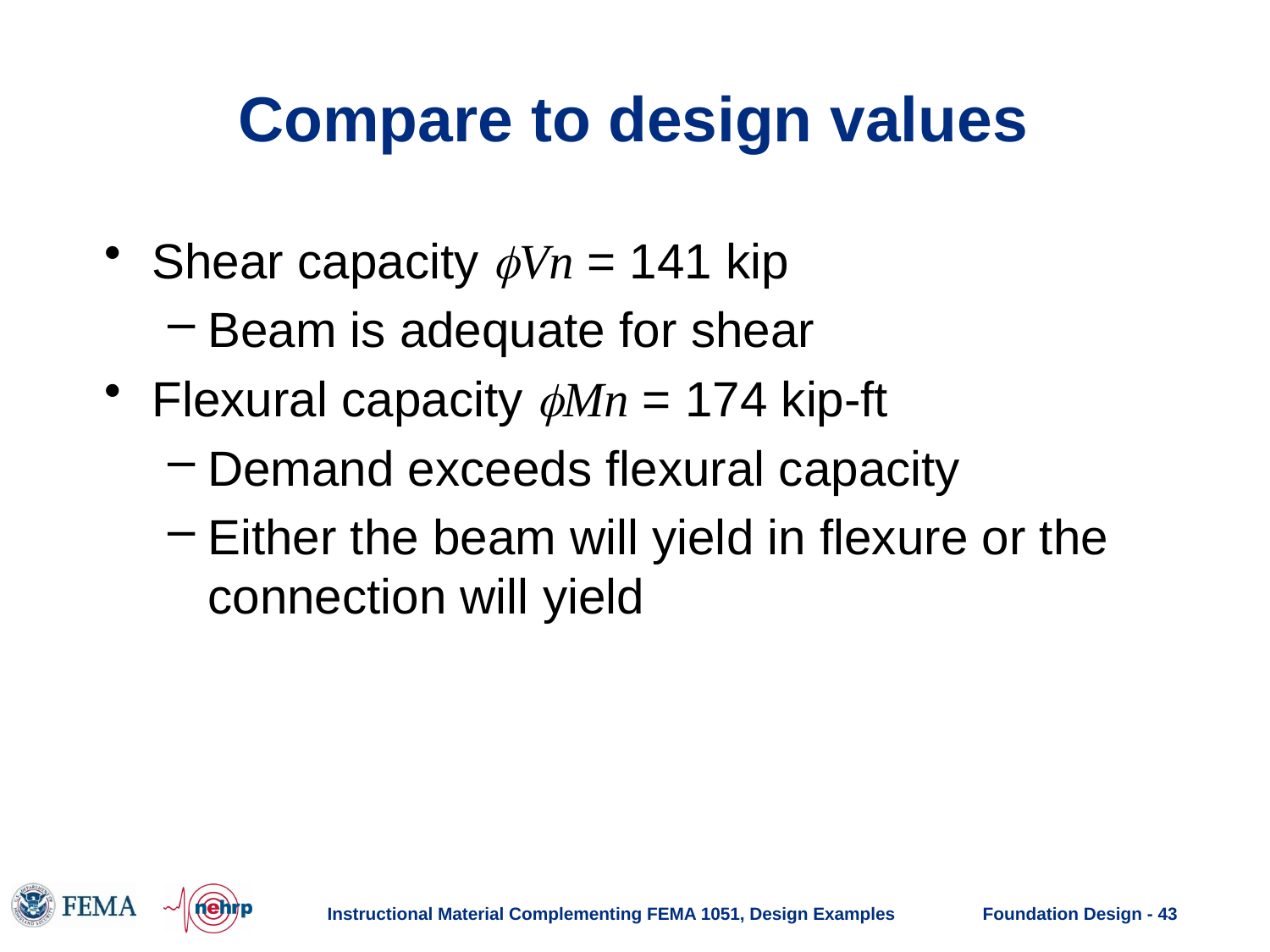

# Compare to design values
Shear capacity φVn = 141 kip
Beam is adequate for shear
Flexural capacity φMn = 174 kip-ft
Demand exceeds flexural capacity
Either the beam will yield in flexure or the connection will yield

Instructional Material Complementing FEMA 1051, Design Examples
Foundation Design - 43